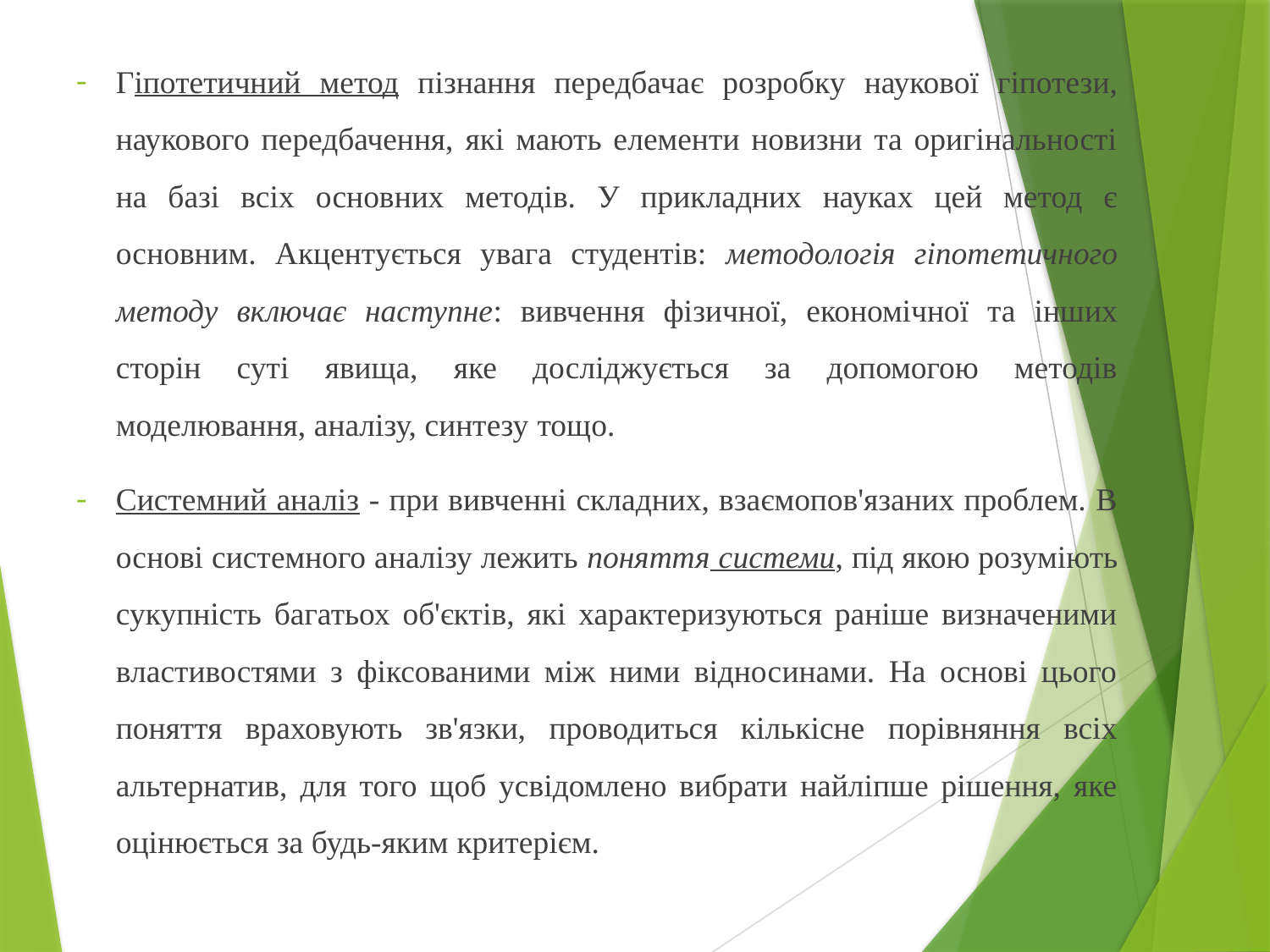

Гіпотетичний метод пізнання передбачає розробку наукової гіпотези, наукового передбачення, які мають елементи новизни та оригінальності на базі всіх основних методів. У прикладних науках цей метод є основним. Акцентується увага студентів: методологія гіпотетичного методу включає наступне: вивчення фізичної, економічної та інших сторін суті явища, яке досліджується за допомогою методів моделювання, аналізу, синтезу тощо.
Системний аналіз - при вивченні складних, взаємопов'язаних проблем. В основі системного аналізу лежить поняття системи, під якою розуміють сукупність багатьох об'єктів, які характеризуються раніше визначеними властивостями з фіксованими між ними відносинами. На основі цього поняття враховують зв'язки, проводиться кількісне порівняння всіх альтернатив, для того щоб усвідомлено вибрати найліпше рішення, яке оцінюється за будь-яким критерієм.